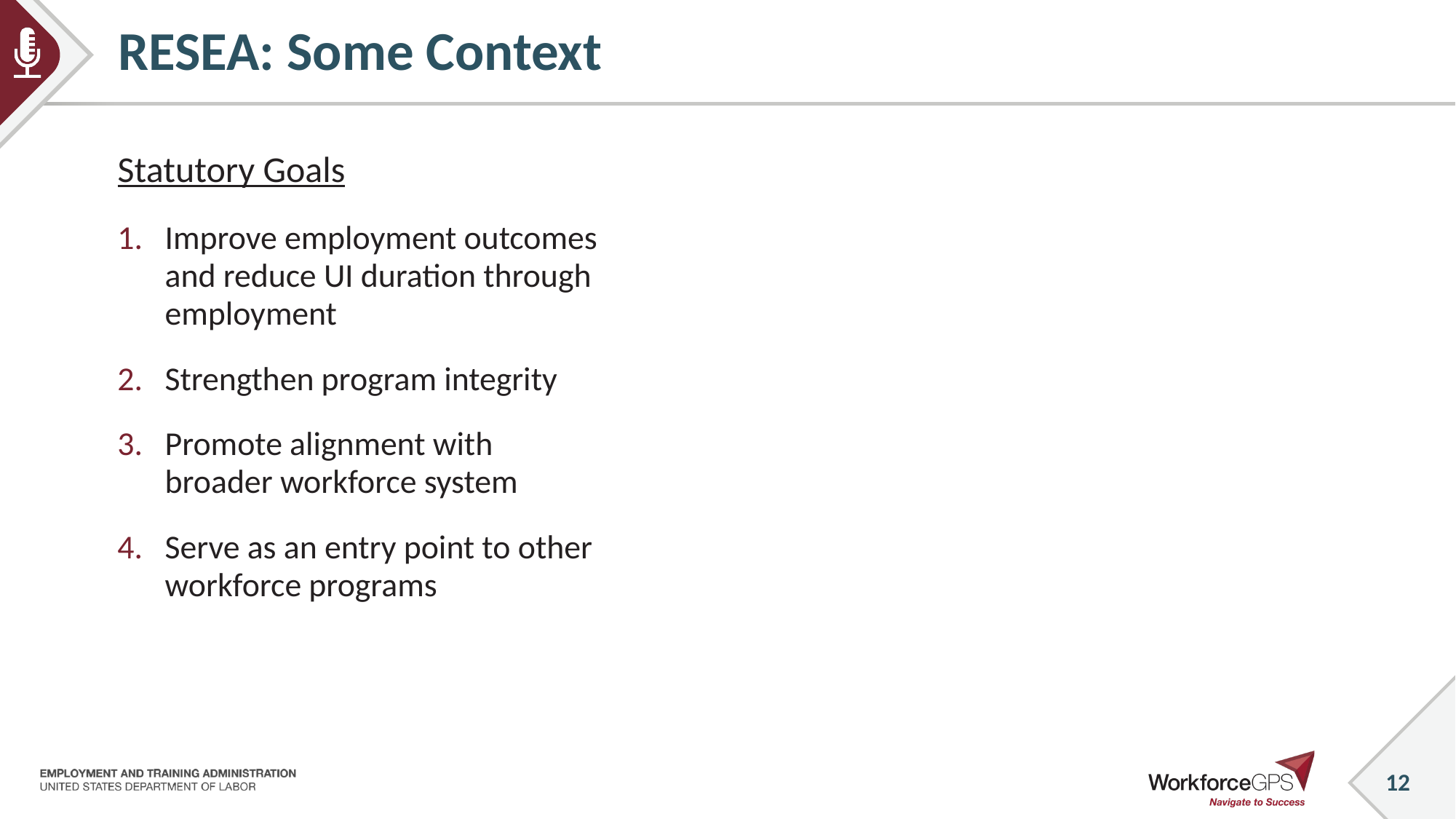

# RESEA: Some Context
Statutory Goals
Improve employment outcomes and reduce UI duration through employment
Strengthen program integrity
Promote alignment with broader workforce system
Serve as an entry point to other workforce programs

12